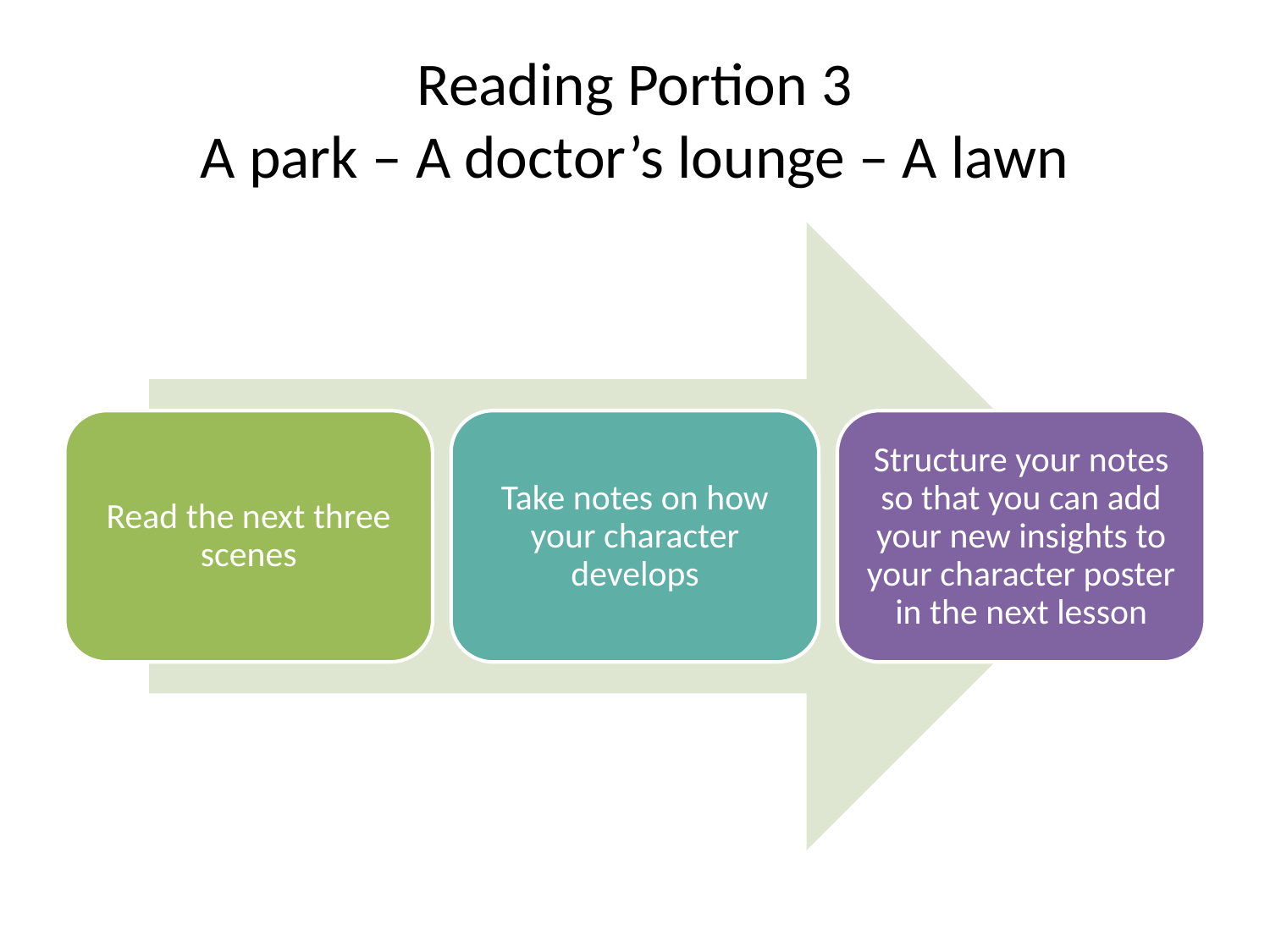

# Reading Portion 3 A park – A doctor’s lounge – A lawn
Read the next three scenes
Take notes on how your character develops
Structure your notes so that you can add your new insights to your character poster in the next lesson